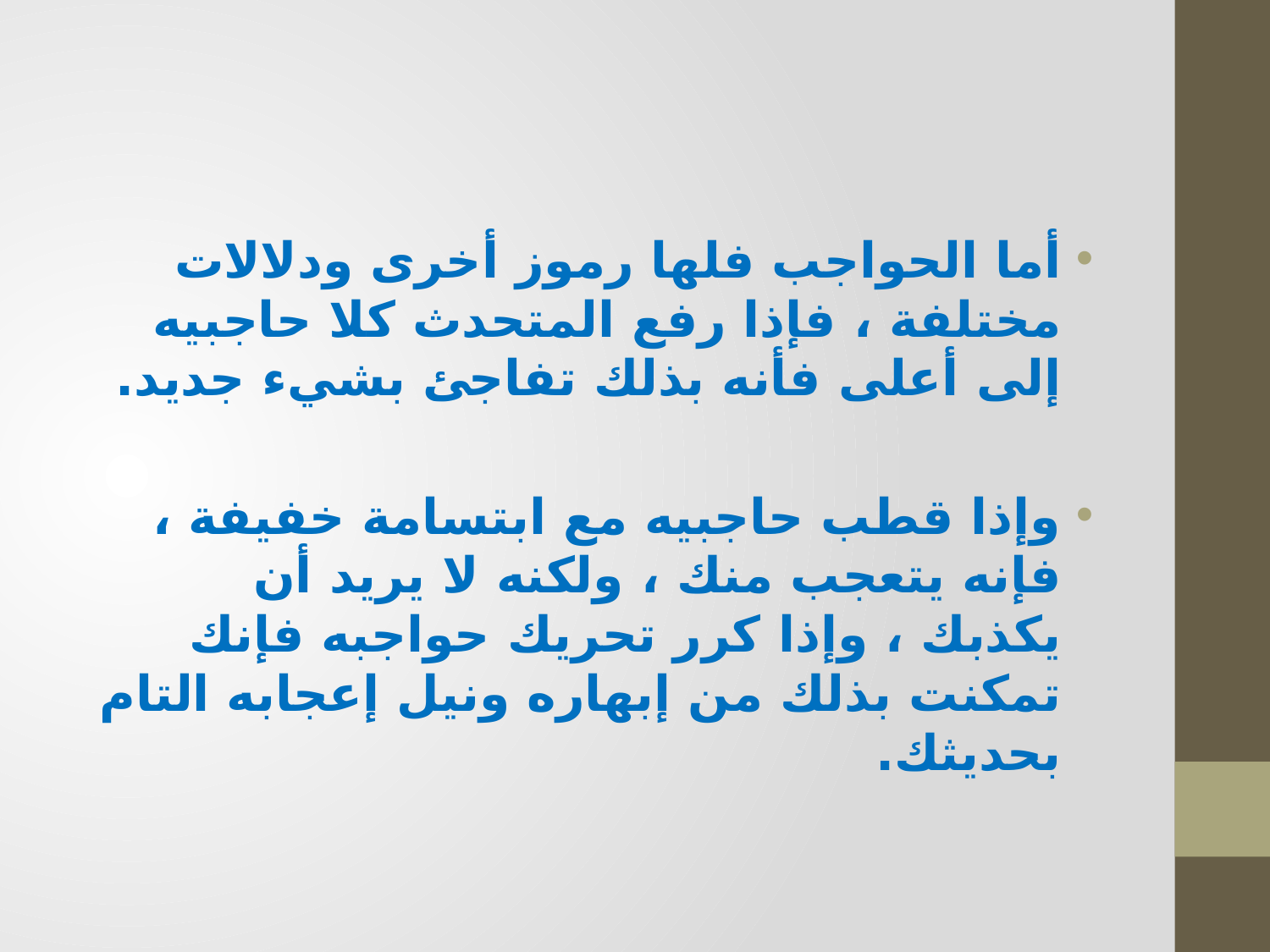

#
أما الحواجب فلها رموز أخرى ودلالات مختلفة ، فإذا رفع المتحدث كلا حاجبيه إلى أعلى فأنه بذلك تفاجئ بشيء جديد.

وإذا قطب حاجبيه مع ابتسامة خفيفة ، فإنه يتعجب منك ، ولكنه لا يريد أن يكذبك ، وإذا كرر تحريك حواجبه فإنك تمكنت بذلك من إبهاره ونيل إعجابه التام بحديثك.